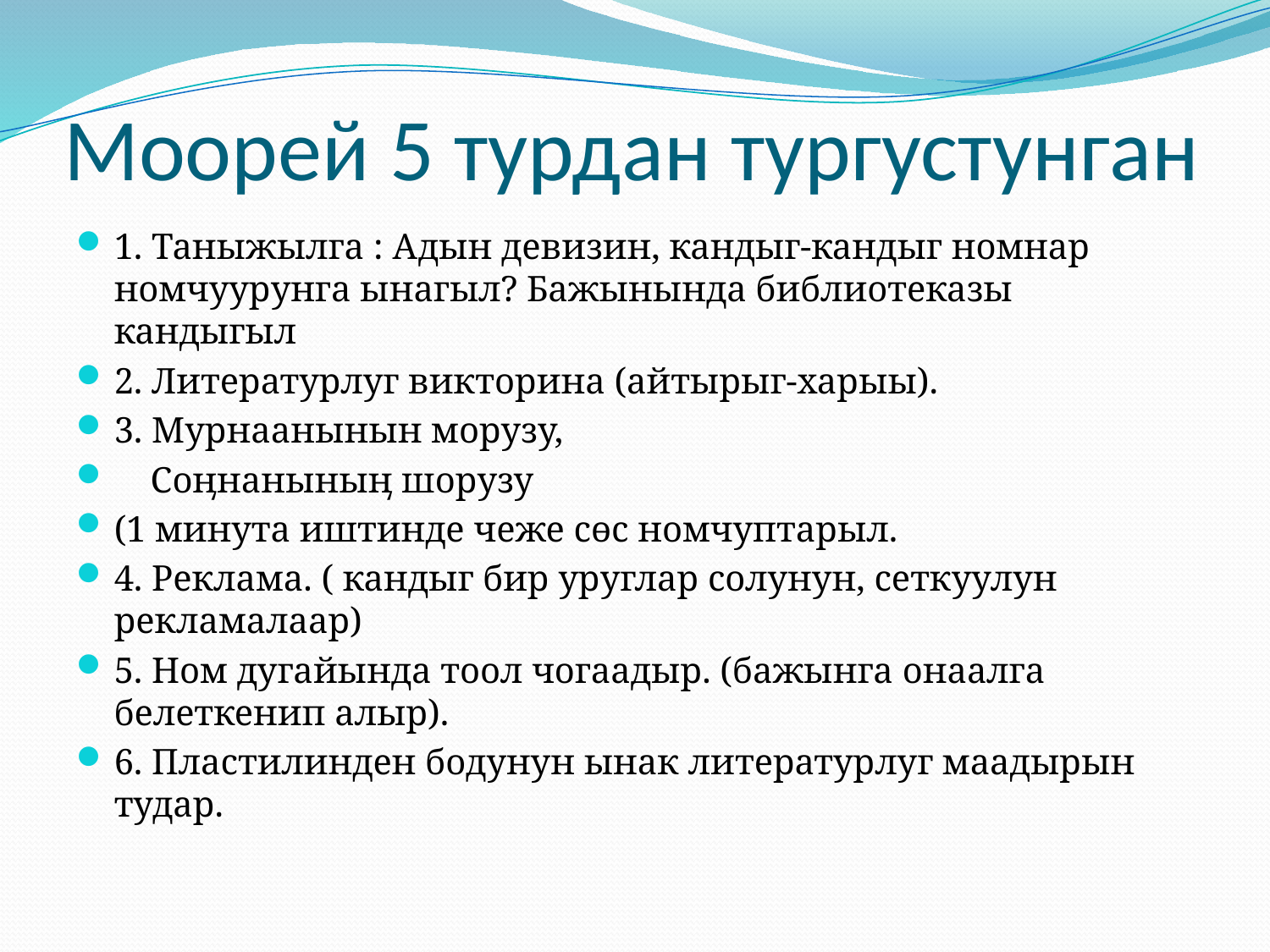

# Моорей 5 турдан тургустунган
1. Таныжылга : Адын девизин, кандыг-кандыг номнар номчуурунга ынагыл? Бажынында библиотеказы кандыгыл
2. Литературлуг викторина (айтырыг-харыы).
3. Мурнаанынын морузу,
    Соӊнаныныӊ шорузу
(1 минута иштинде чеже сөс номчуптарыл.
4. Реклама. ( кандыг бир уруглар солунун, сеткуулун  рекламалаар)
5. Ном дугайында тоол чогаадыр. (бажынга онаалга белеткенип алыр).
6. Пластилинден бодунун ынак литературлуг маадырын тудар.